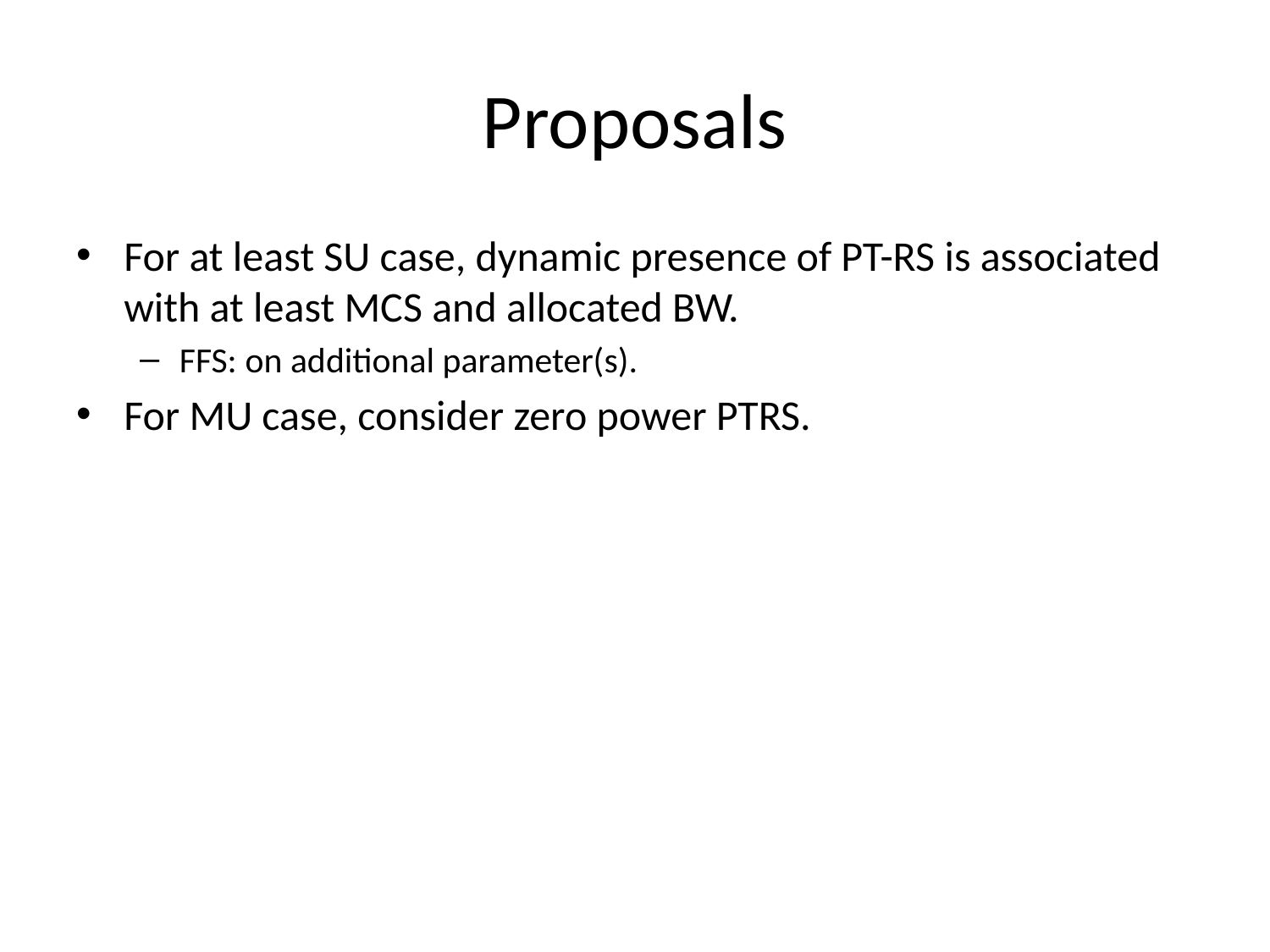

# Proposals
For at least SU case, dynamic presence of PT-RS is associated with at least MCS and allocated BW.
FFS: on additional parameter(s).
For MU case, consider zero power PTRS.